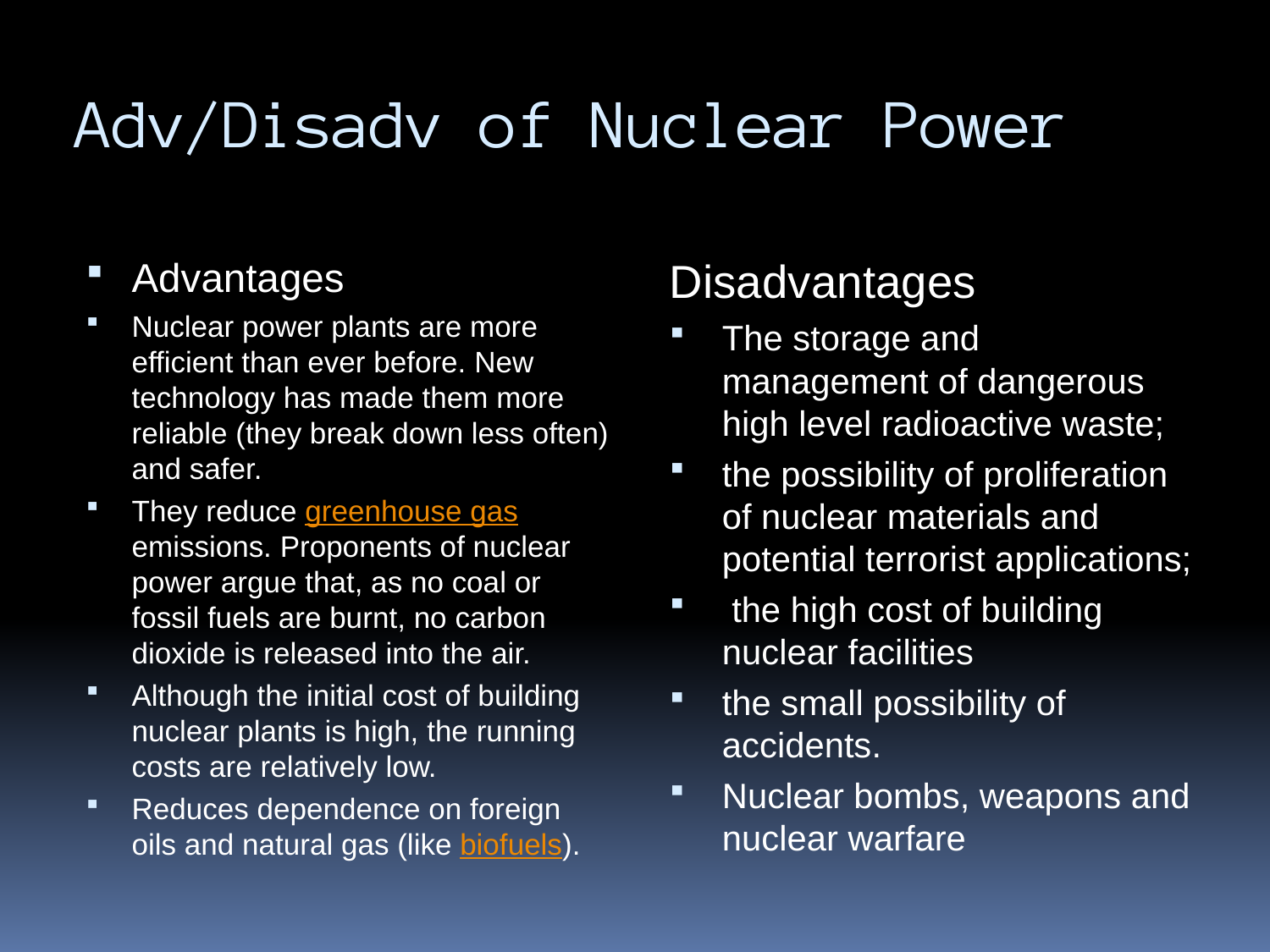

# Adv/Disadv of Nuclear Power
Advantages
Nuclear power plants are more efficient than ever before. New technology has made them more reliable (they break down less often) and safer.
They reduce greenhouse gas emissions. Proponents of nuclear power argue that, as no coal or fossil fuels are burnt, no carbon dioxide is released into the air.
Although the initial cost of building nuclear plants is high, the running costs are relatively low.
Reduces dependence on foreign oils and natural gas (like biofuels).

Disadvantages
The storage and management of dangerous high level radioactive waste;
the possibility of proliferation of nuclear materials and potential terrorist applications;
 the high cost of building nuclear facilities
the small possibility of accidents.
Nuclear bombs, weapons and nuclear warfare